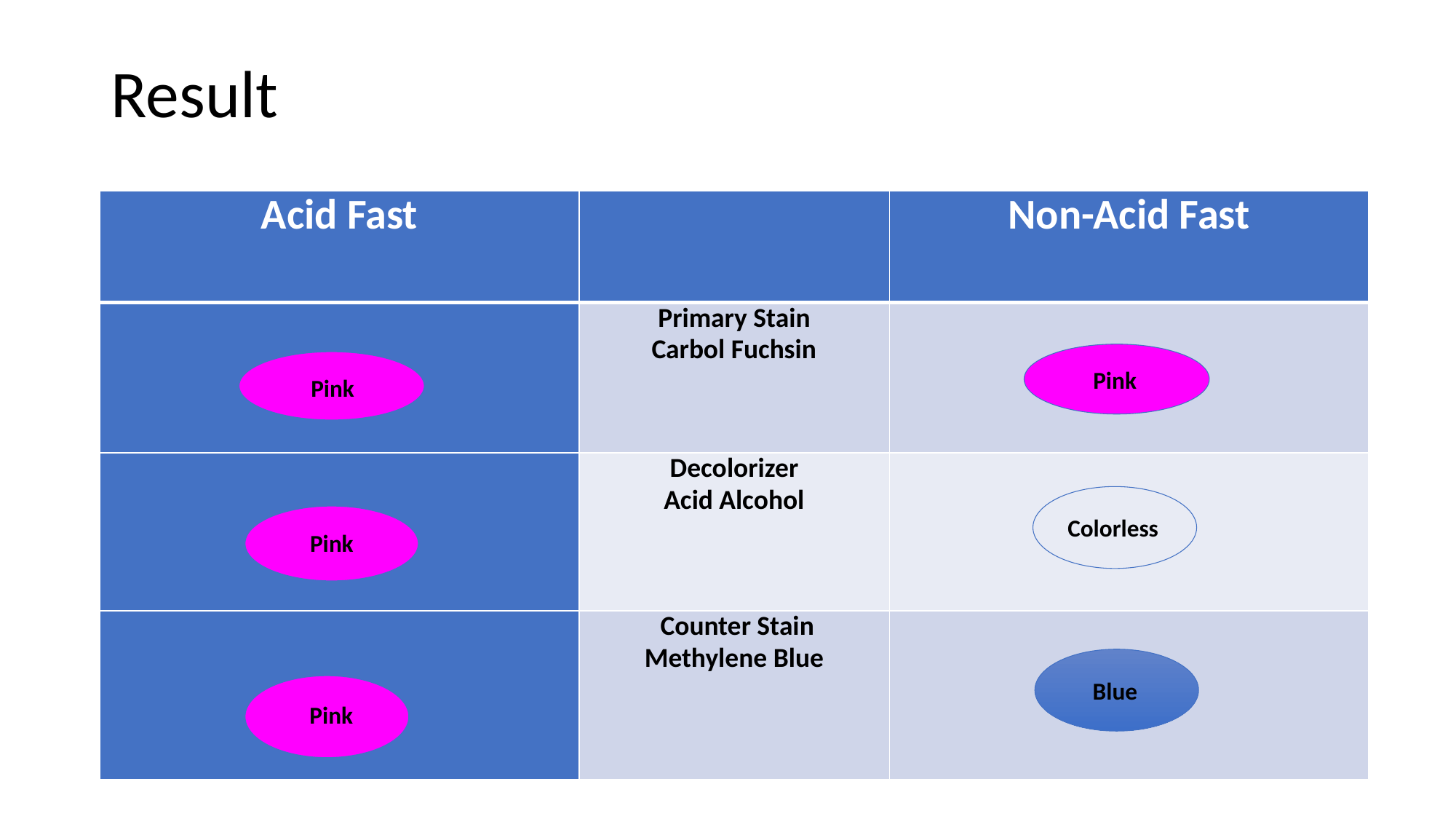

# Result
| Acid Fast |  | Non-Acid Fast |
| --- | --- | --- |
|  | Primary Stain Carbol Fuchsin |  |
|  | Decolorizer Acid Alcohol |  |
|  | Counter Stain Methylene Blue |  |

Pink

Pink

Colorless

Pink

Pink

Blue